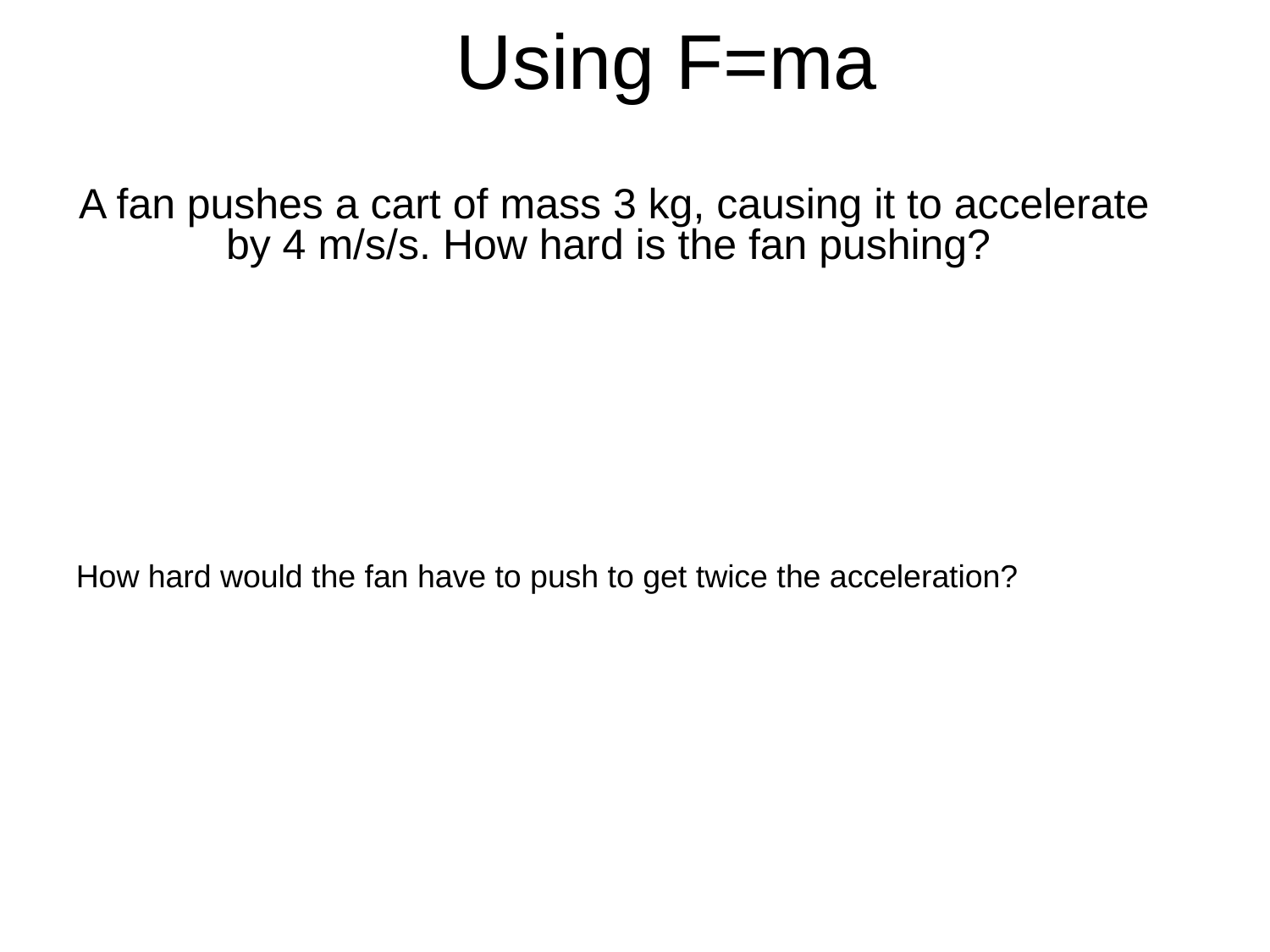

# Using F=ma
 A fan pushes a cart of mass 3 kg, causing it to accelerate by 4 m/s/s. How hard is the fan pushing?
How hard would the fan have to push to get twice the acceleration?